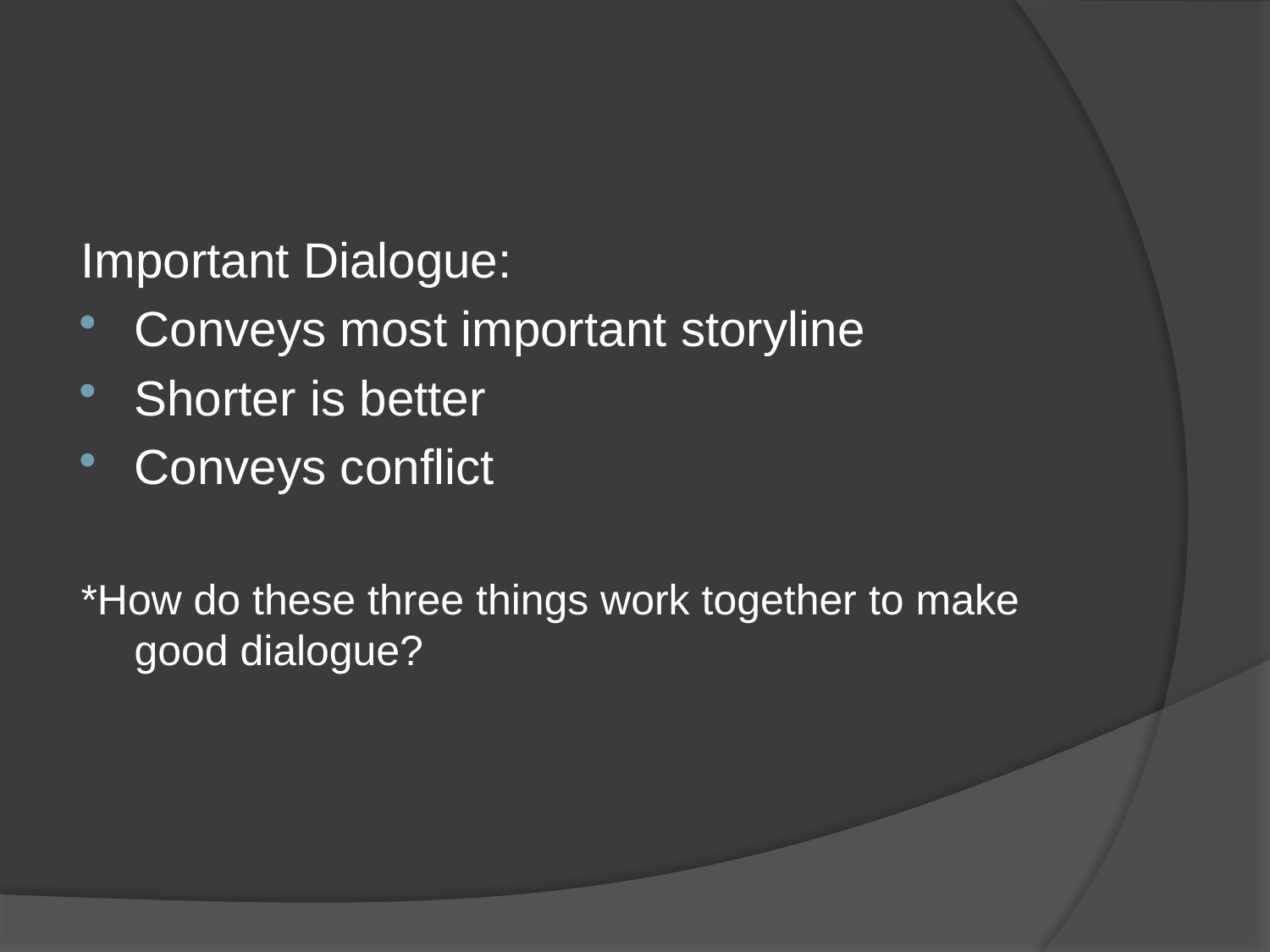

#
Important Dialogue:
Conveys most important storyline
Shorter is better
Conveys conflict

*How do these three things work together to make good dialogue?